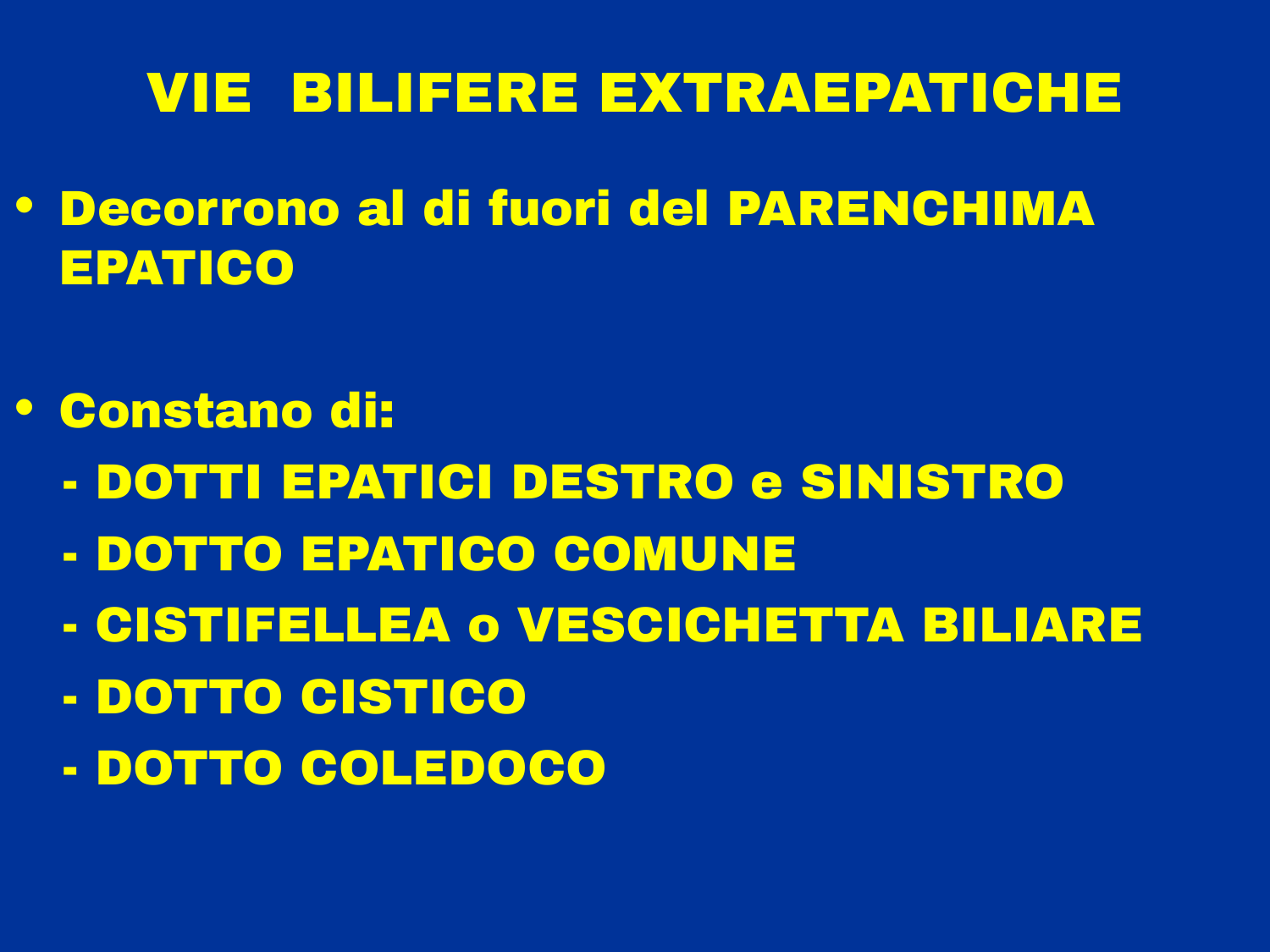

# VIE  BILIFERE EXTRAEPATICHE
Decorrono al di fuori del PARENCHIMA EPATICO

Constano di:
   - DOTTI EPATICI DESTRO e SINISTRO
   - DOTTO EPATICO COMUNE
   - CISTIFELLEA o VESCICHETTA BILIARE
   - DOTTO CISTICO
   - DOTTO COLEDOCO